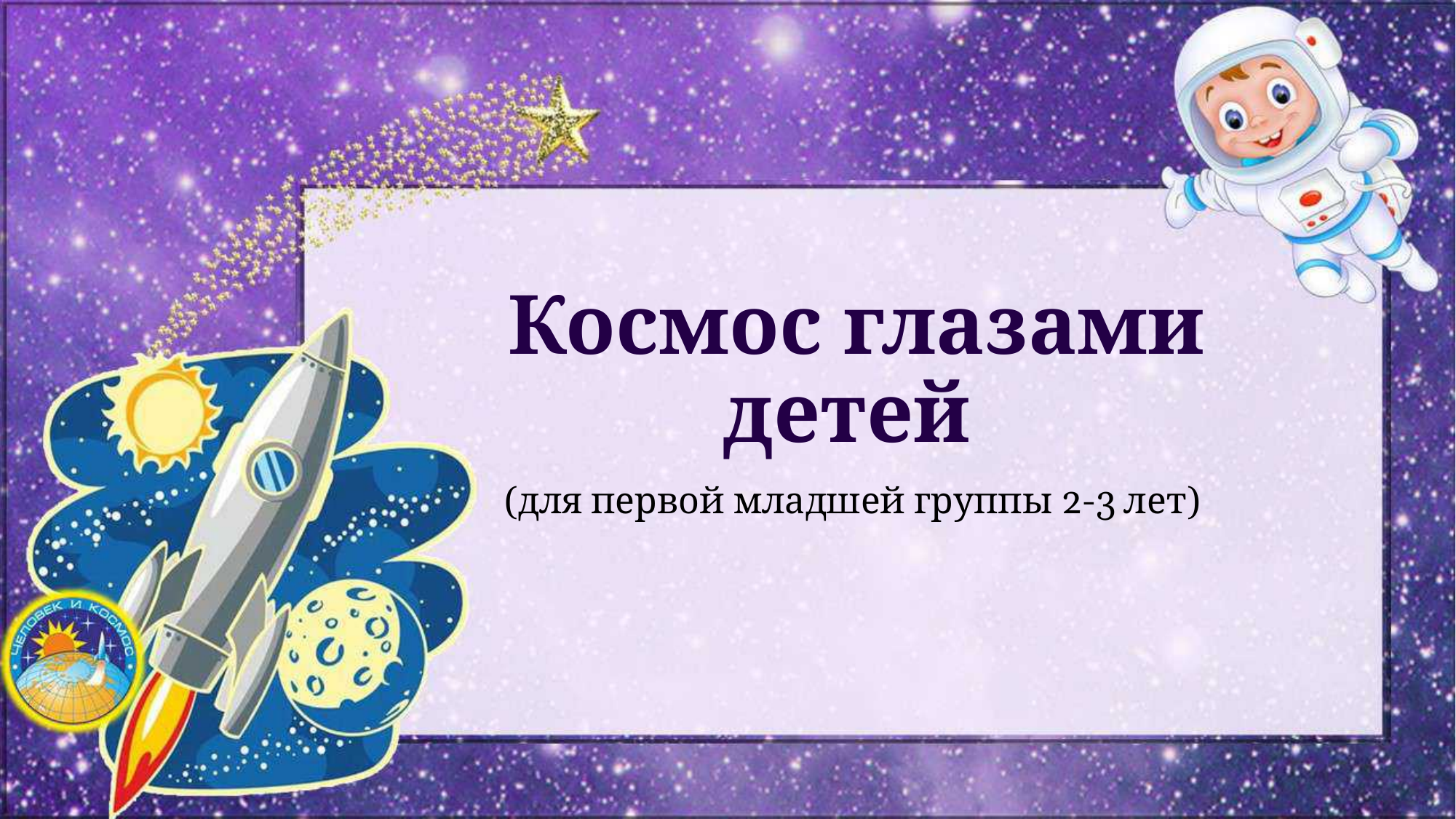

# Космос глазами детей
(для первой младшей группы 2-3 лет)